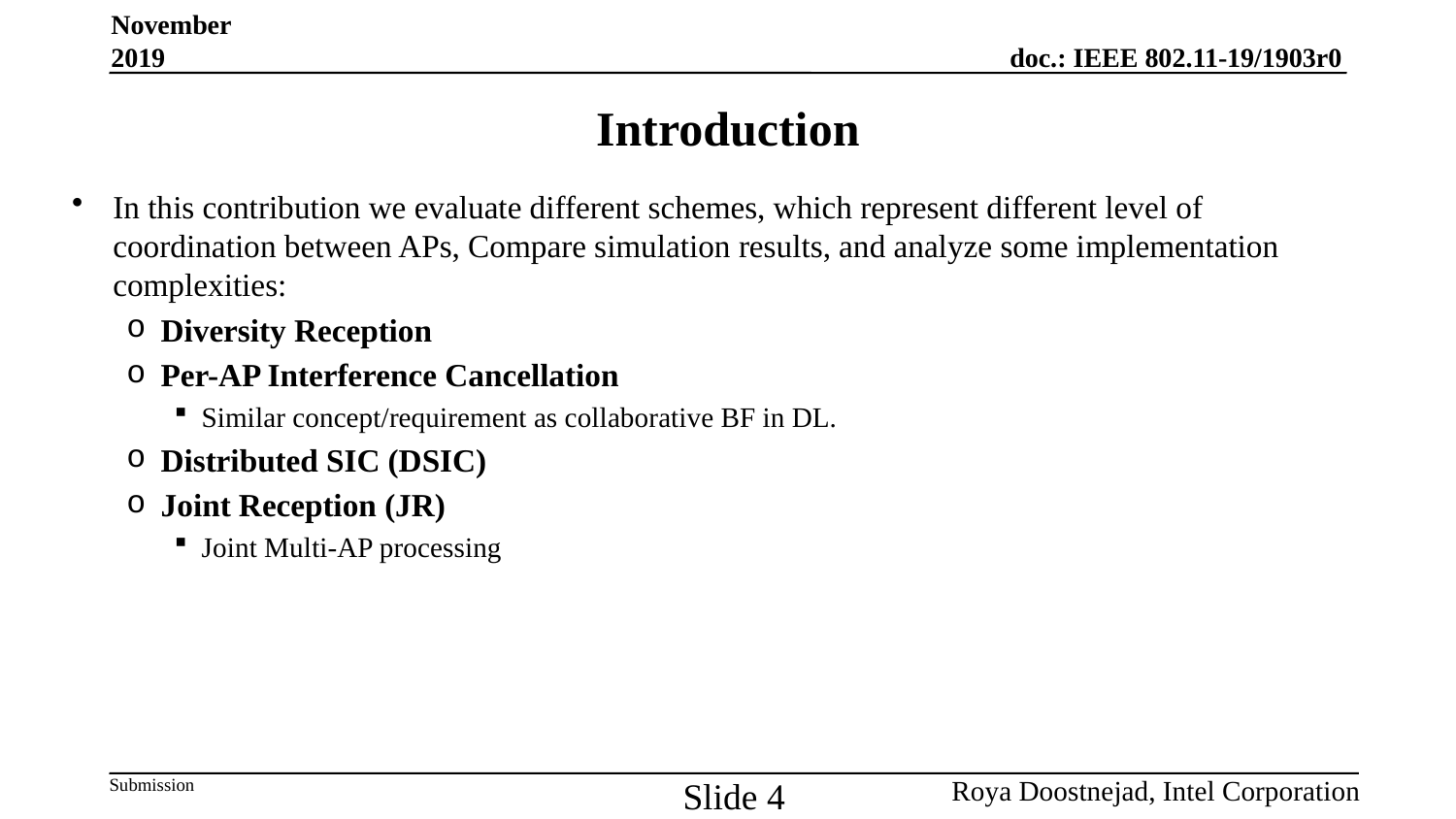

November 2019
# Introduction
In this contribution we evaluate different schemes, which represent different level of coordination between APs, Compare simulation results, and analyze some implementation complexities:
Diversity Reception
Per-AP Interference Cancellation
Similar concept/requirement as collaborative BF in DL.
Distributed SIC (DSIC)
Joint Reception (JR)
Joint Multi-AP processing

Slide 4
Roya Doostnejad, Intel Corporation